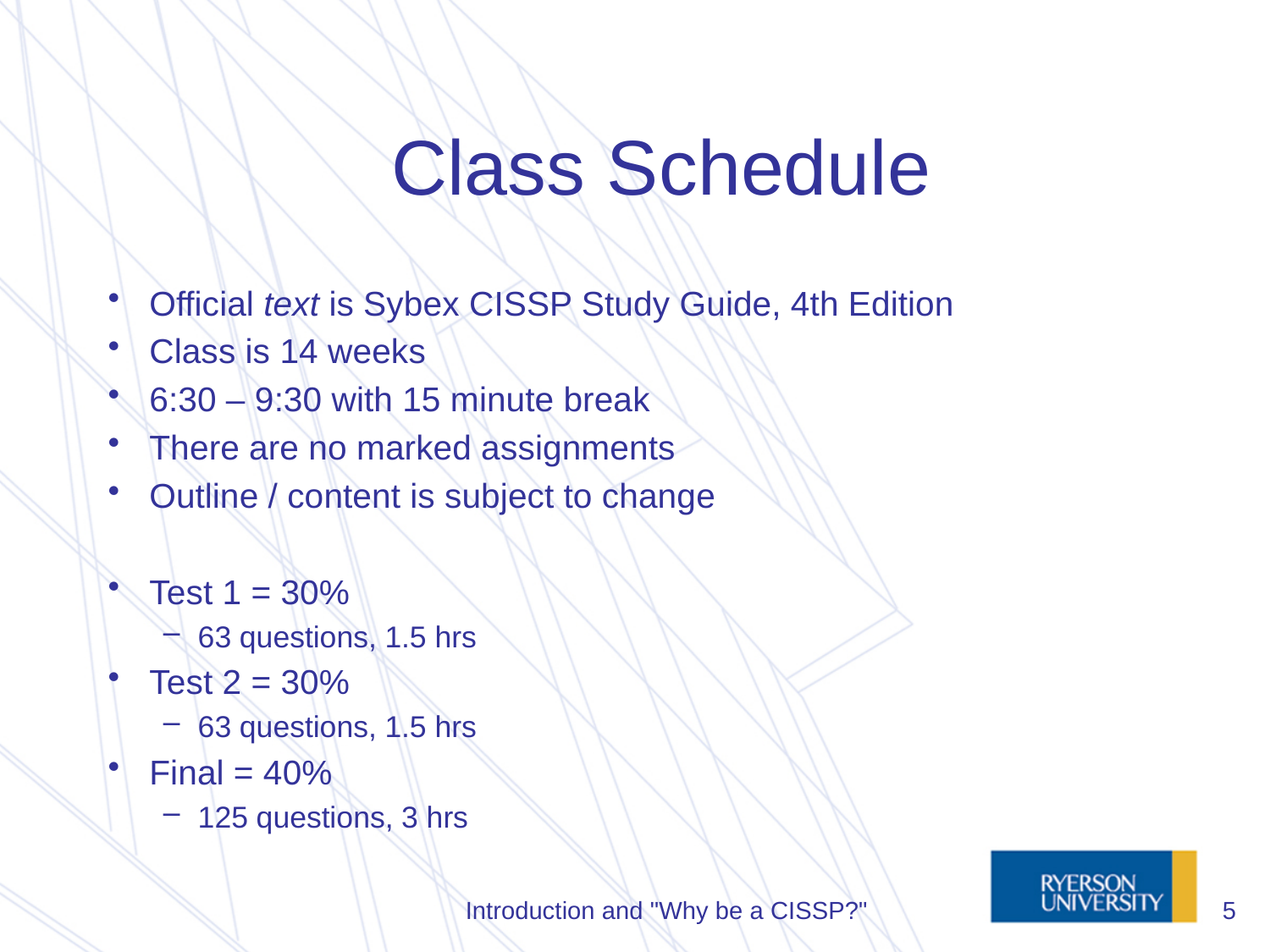

# Class Schedule
Official text is Sybex CISSP Study Guide, 4th Edition
Class is 14 weeks
6:30 – 9:30 with 15 minute break
There are no marked assignments
Outline / content is subject to change

Test 1 = 30%
63 questions, 1.5 hrs
Test 2 = 30%
63 questions, 1.5 hrs
Final = 40%
125 questions, 3 hrs

Introduction and "Why be a CISSP?"
5